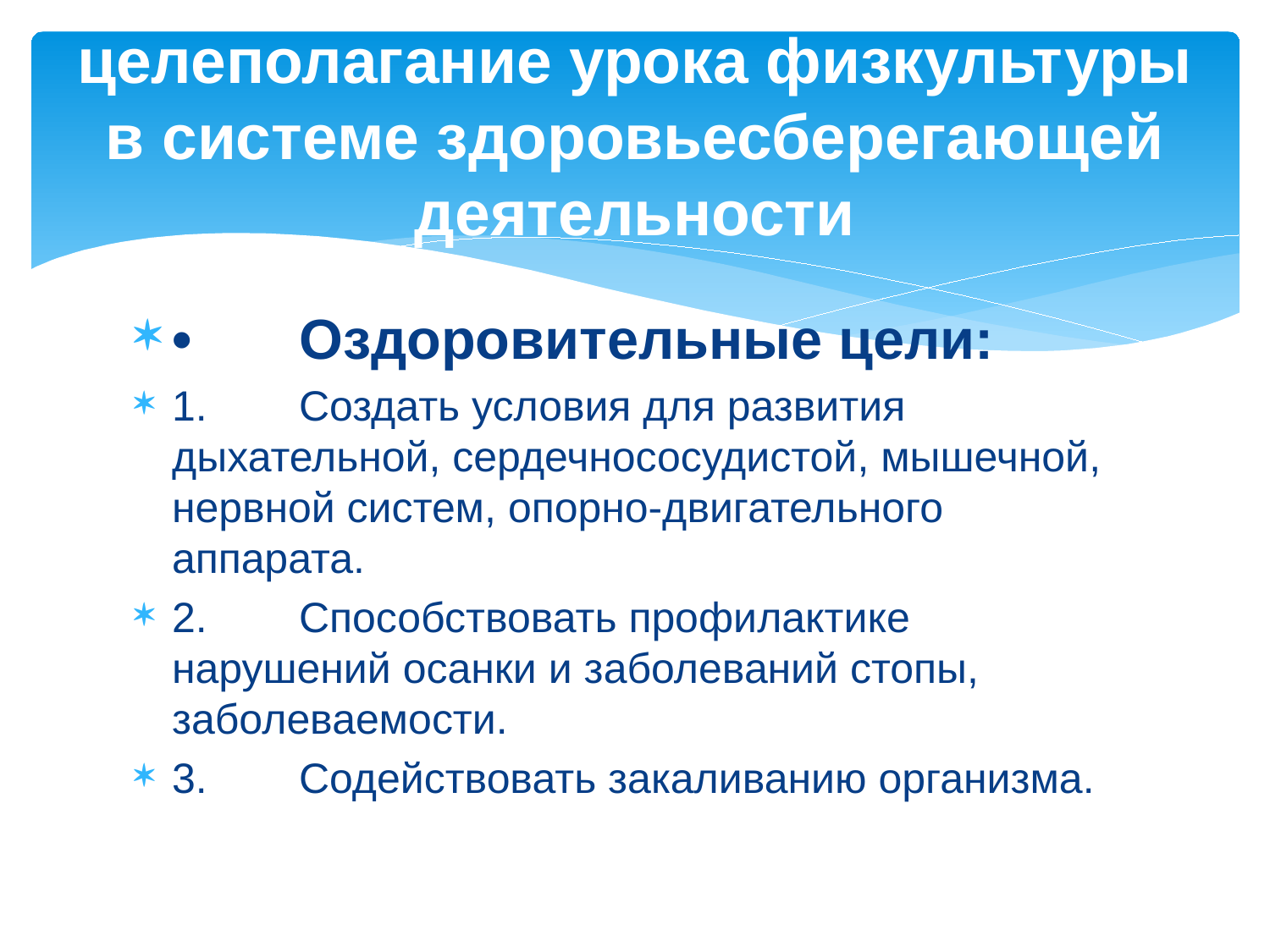

# целеполагание урока физкультуры в системе здоровьесберегающей деятельности
•	Оздоровительные цели:
1.	Создать условия для развития дыхательной, сердечнососудистой, мышечной, нервной систем, опорно-двигательного аппарата.
2.	Способствовать профилактике нарушений осанки и заболеваний стопы, заболеваемости.
3.	Содействовать закаливанию организма.